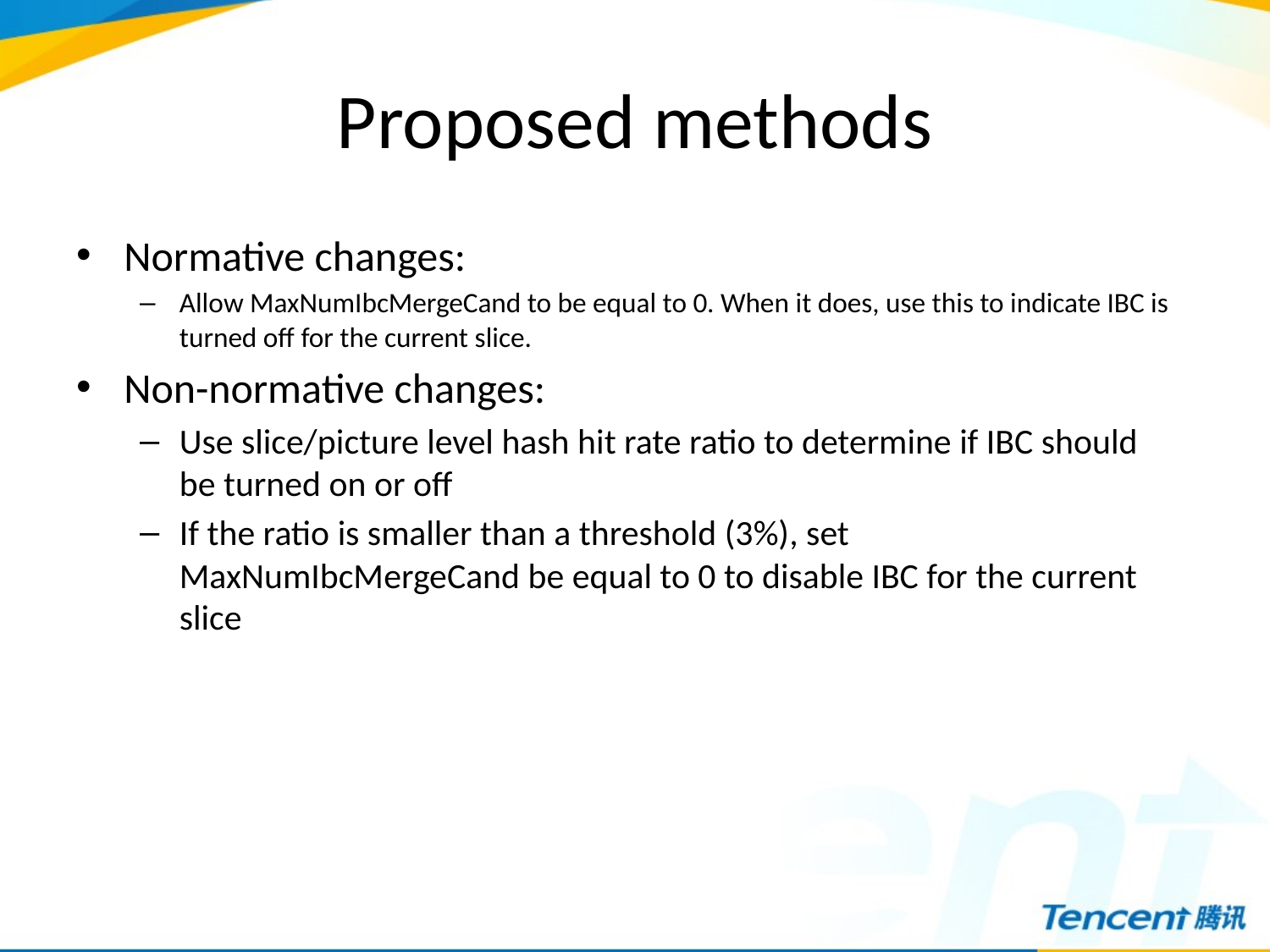

# Proposed methods
Normative changes:
Allow MaxNumIbcMergeCand to be equal to 0. When it does, use this to indicate IBC is turned off for the current slice.
Non-normative changes:
Use slice/picture level hash hit rate ratio to determine if IBC should be turned on or off
If the ratio is smaller than a threshold (3%), set MaxNumIbcMergeCand be equal to 0 to disable IBC for the current slice